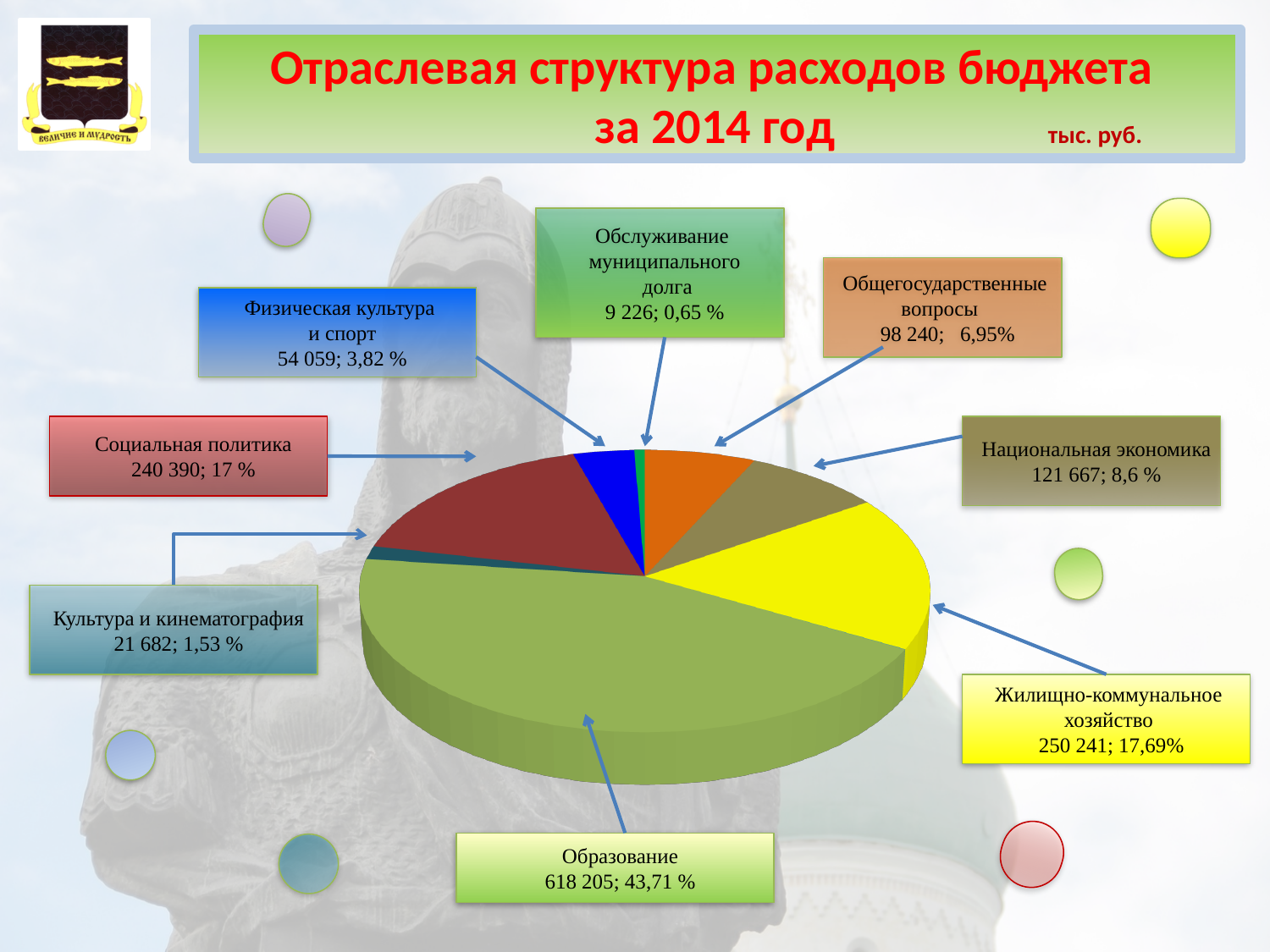

Отраслевая структура расходов бюджета
                           за 2014 год                   тыс. руб.

Обслуживание
муниципального
 долга
9 226; 0,65 %
Общегосударственные
вопросы
98 240;   6,95%
Физическая культура
и спорт
54 059; 3,82 %

[unsupported chart]

Социальная политика
240 390; 17 %
Национальная экономика
121 667; 8,6 %

Культура и кинематография
21 682; 1,53 %
Жилищно-коммунальное
хозяйство
250 241; 17,69%

Образование
618 205; 43,71 %